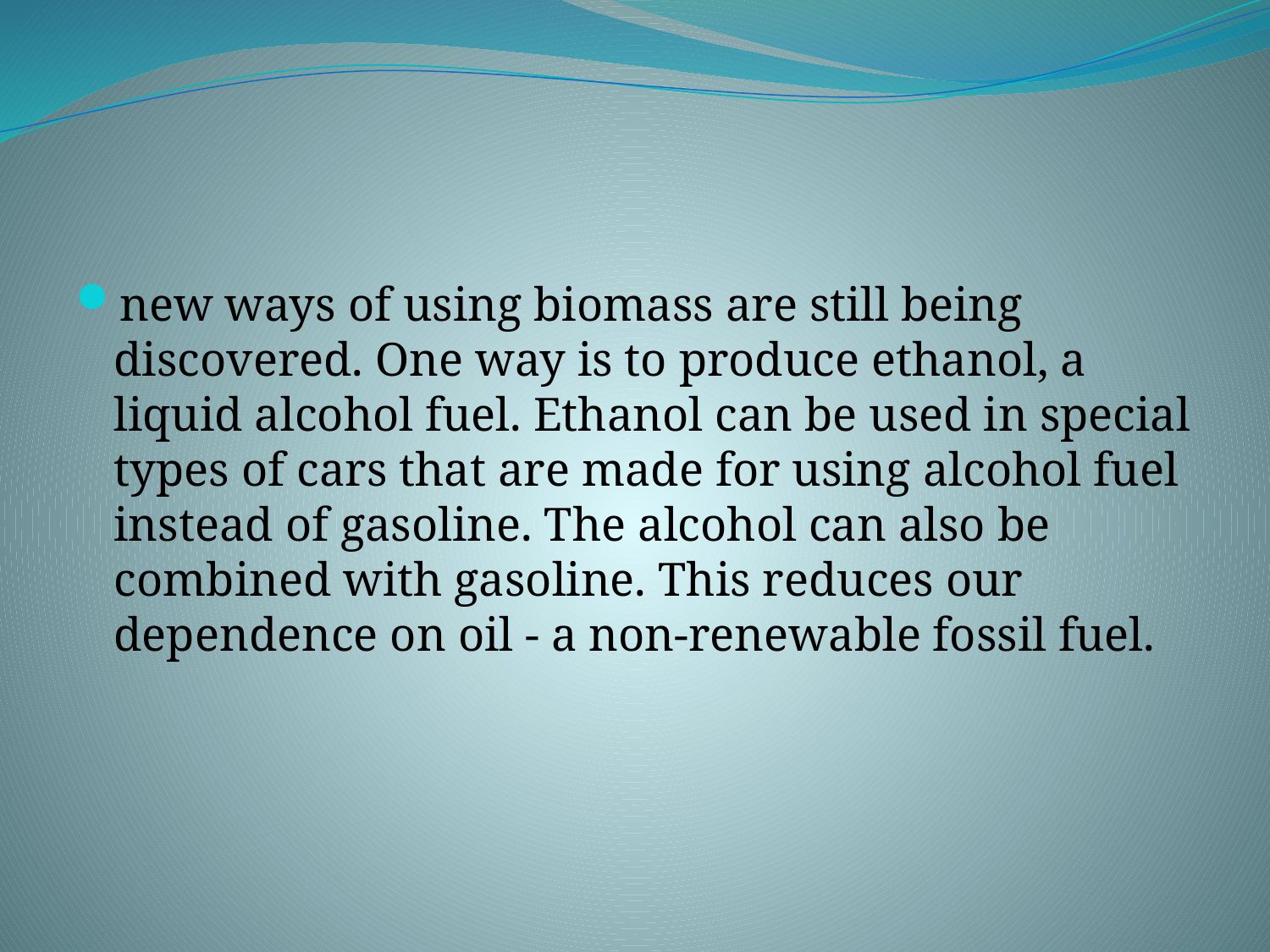

#
new ways of using biomass are still being discovered. One way is to produce ethanol, a liquid alcohol fuel. Ethanol can be used in special types of cars that are made for using alcohol fuel instead of gasoline. The alcohol can also be combined with gasoline. This reduces our dependence on oil - a non-renewable fossil fuel.